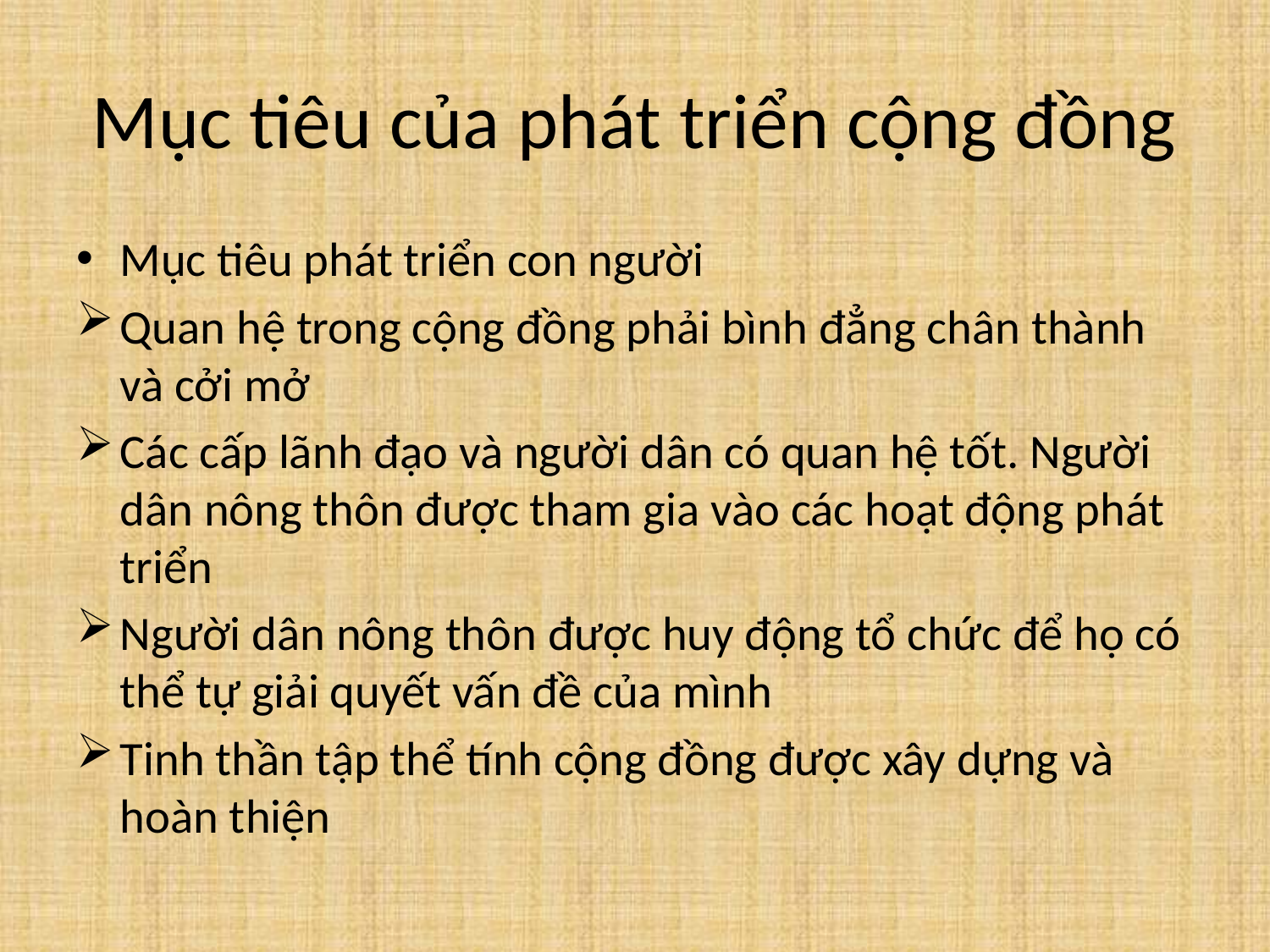

# Mục tiêu của phát triển cộng đồng
Mục tiêu phát triển con người
Quan hệ trong cộng đồng phải bình đẳng chân thành và cởi mở
Các cấp lãnh đạo và người dân có quan hệ tốt. Người dân nông thôn được tham gia vào các hoạt động phát triển
Người dân nông thôn được huy động tổ chức để họ có thể tự giải quyết vấn đề của mình
Tinh thần tập thể tính cộng đồng được xây dựng và hoàn thiện